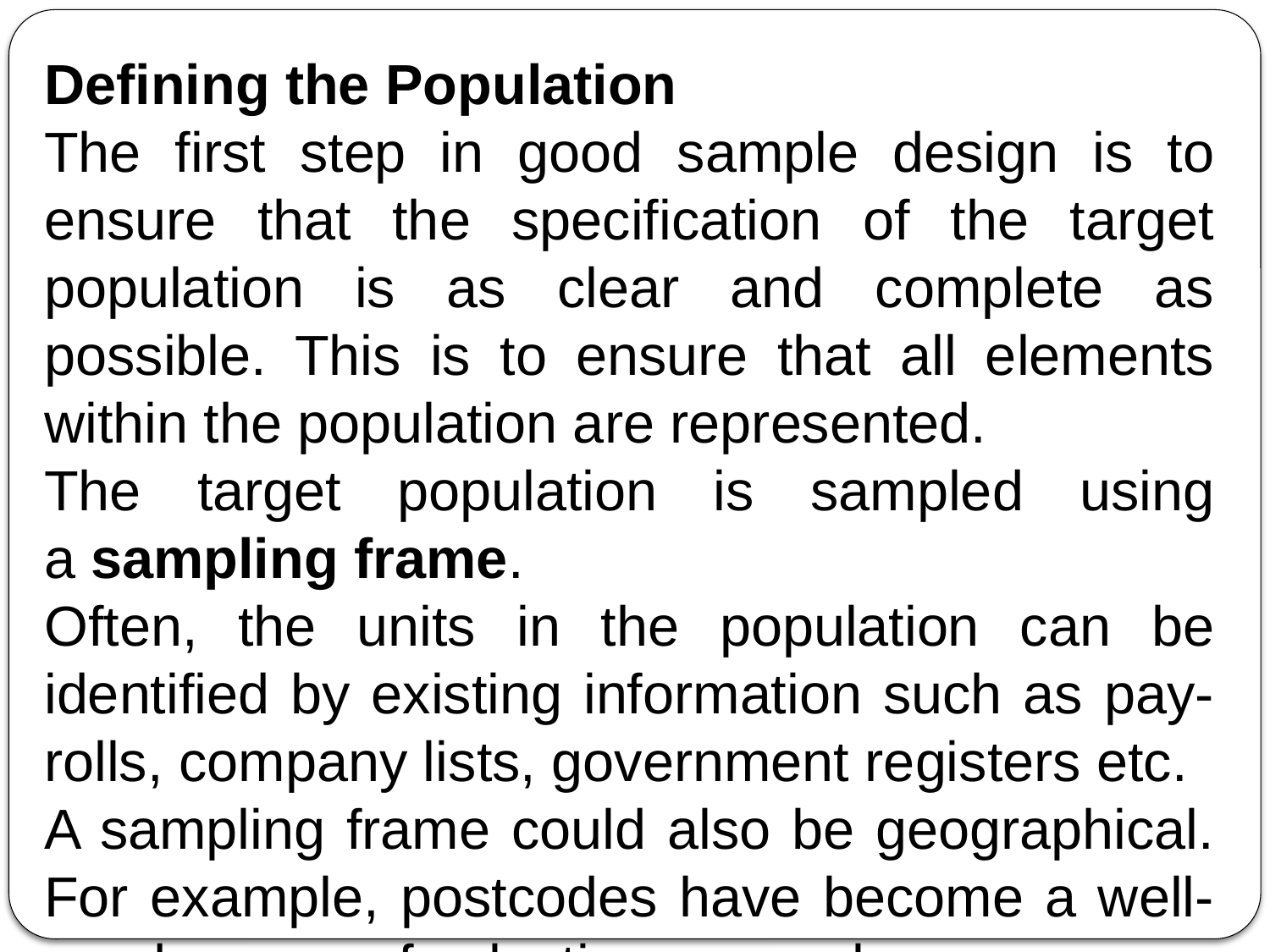

Defining the Population
The first step in good sample design is to ensure that the specification of the target population is as clear and complete as possible. This is to ensure that all elements within the population are represented.
The target population is sampled using a sampling frame.
Often, the units in the population can be identified by existing information such as pay-rolls, company lists, government registers etc.
A sampling frame could also be geographical. For example, postcodes have become a well-used means of selecting a sample